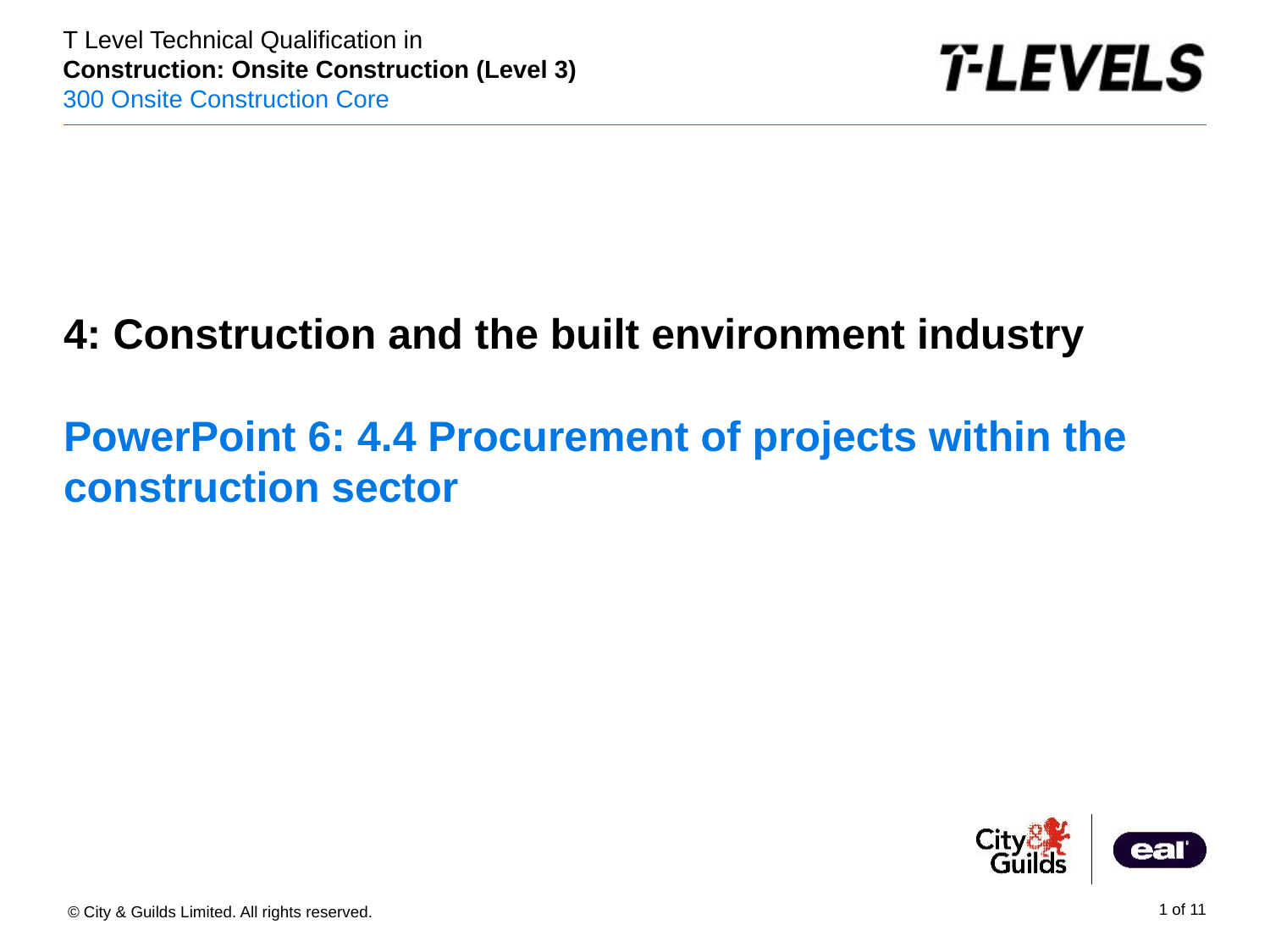

4: Construction and the built environment industry
# PowerPoint 6: 4.4 Procurement of projects within the construction sector